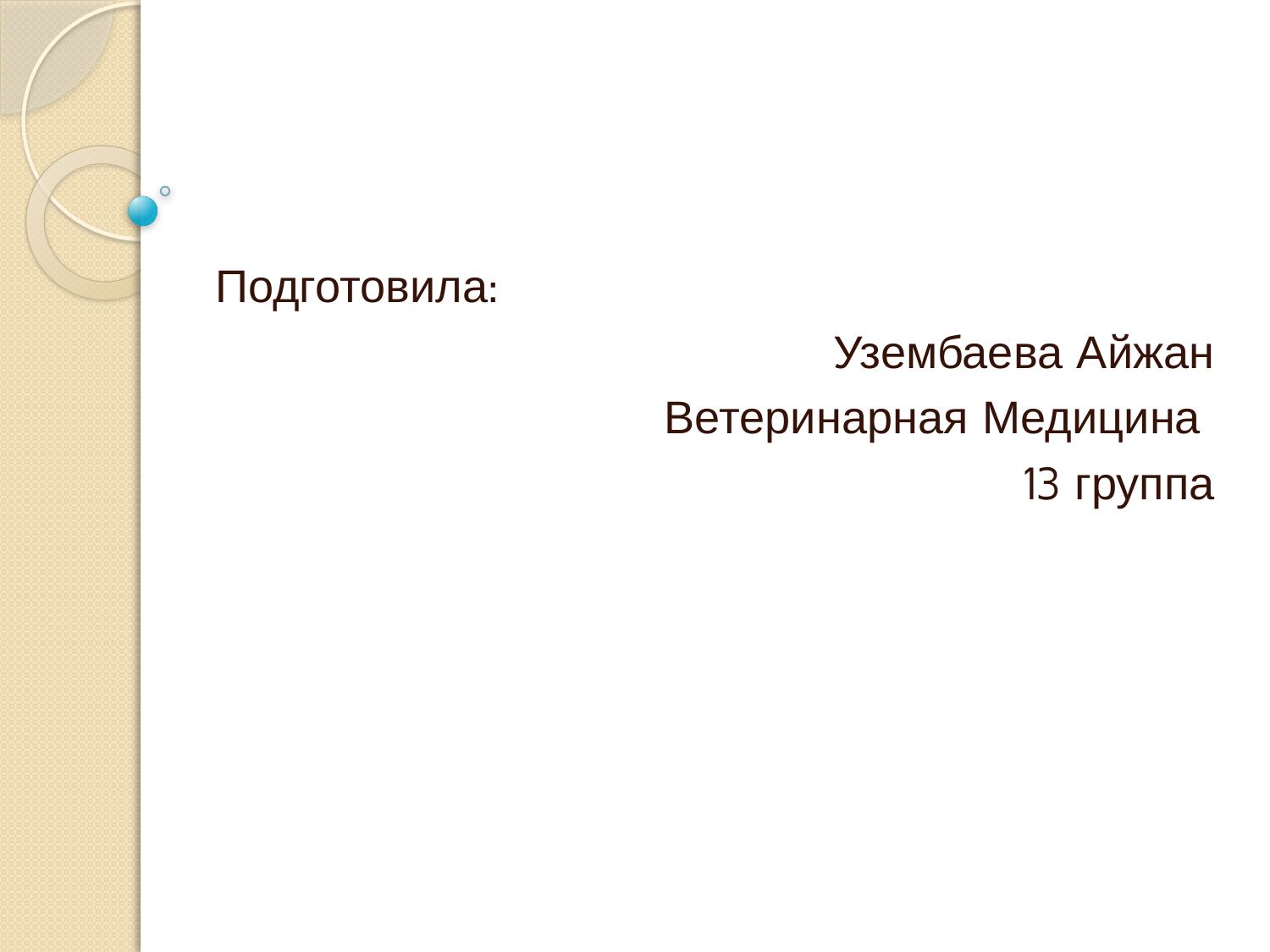

Подготовила:
Узембаева Айжан
Ветеринарная Медицина
13 группа